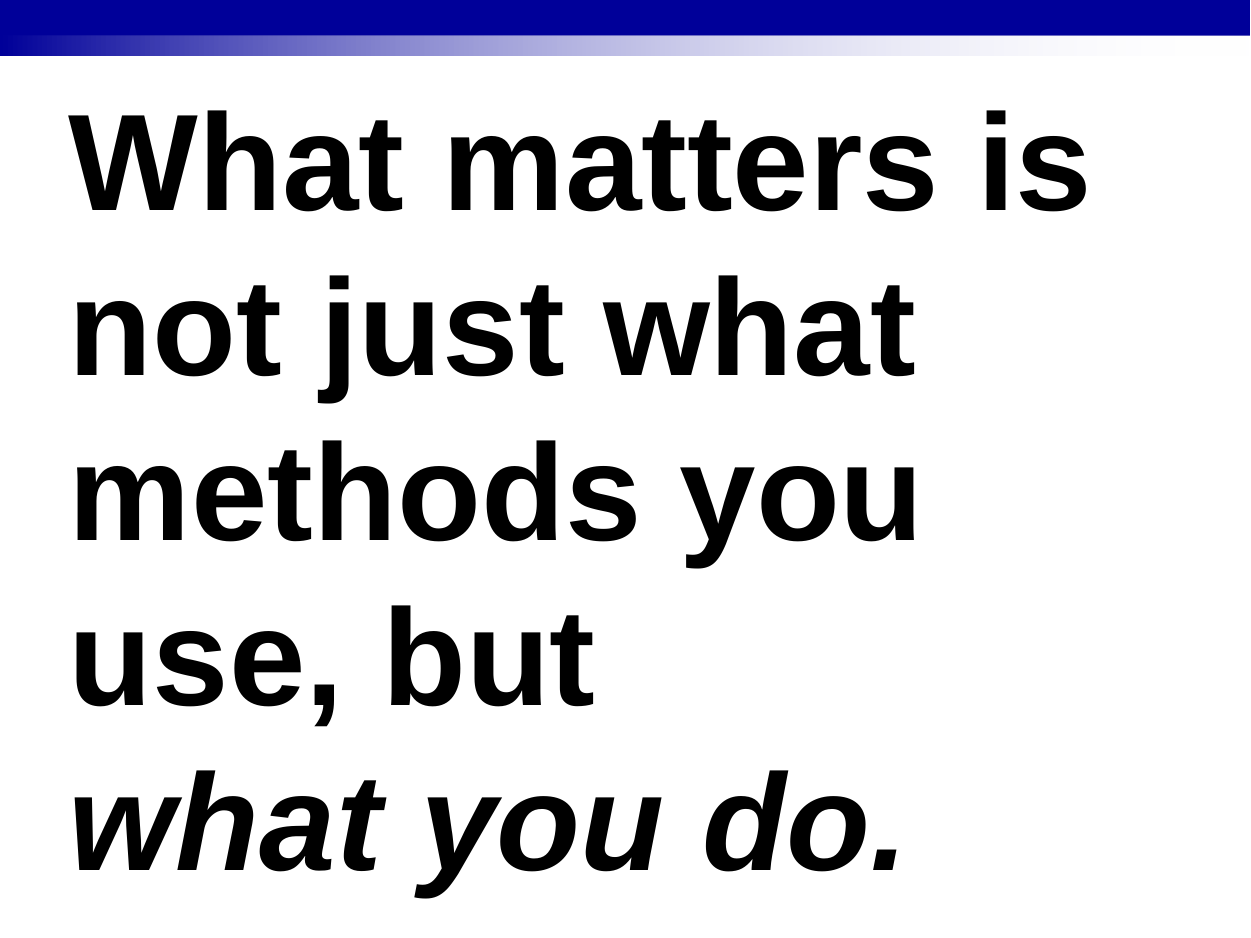

What matters is not just what methods you use, but
what you do.